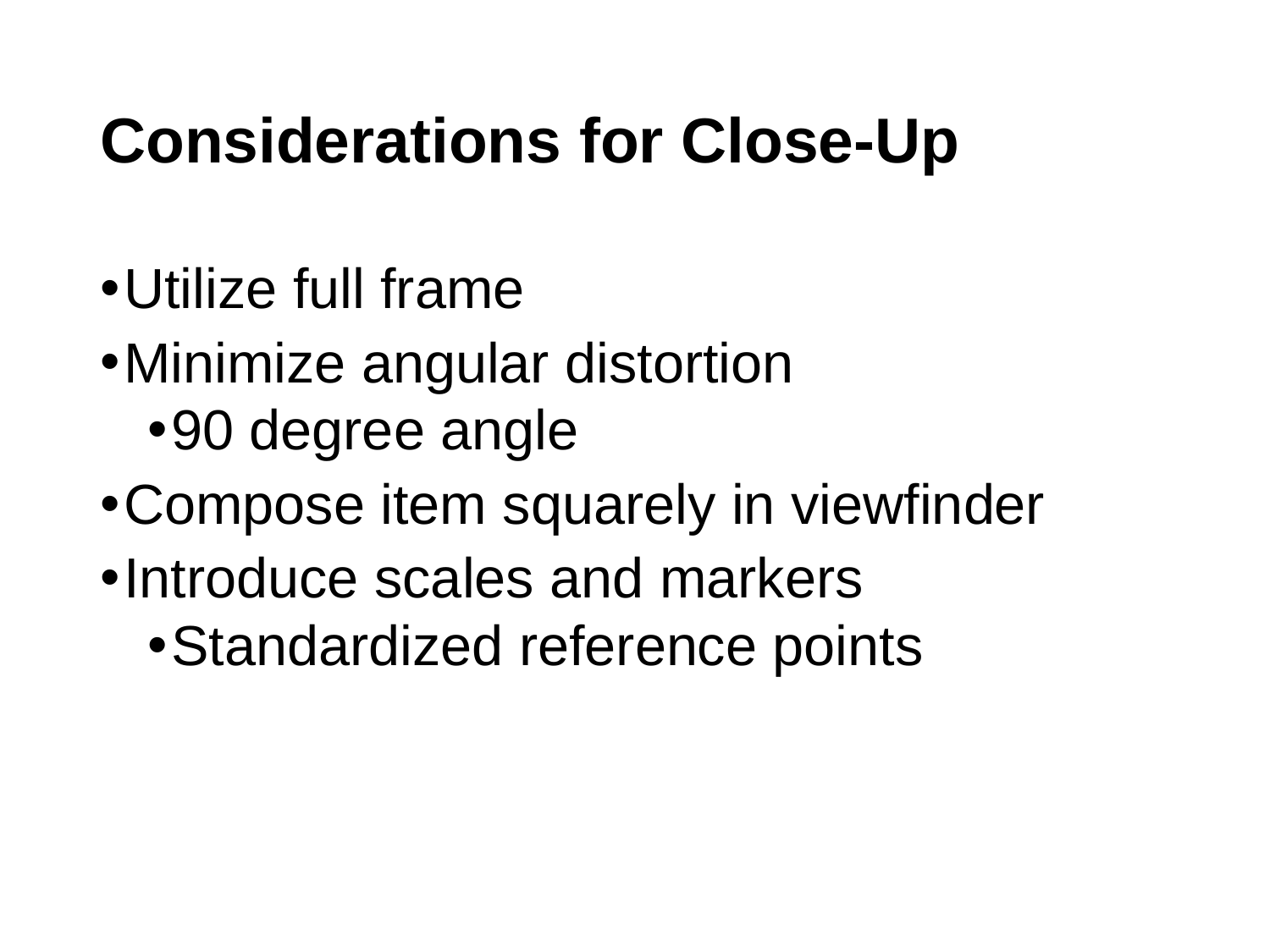

# Considerations for Close-Up
Utilize full frame
Minimize angular distortion
90 degree angle
Compose item squarely in viewfinder
Introduce scales and markers
Standardized reference points